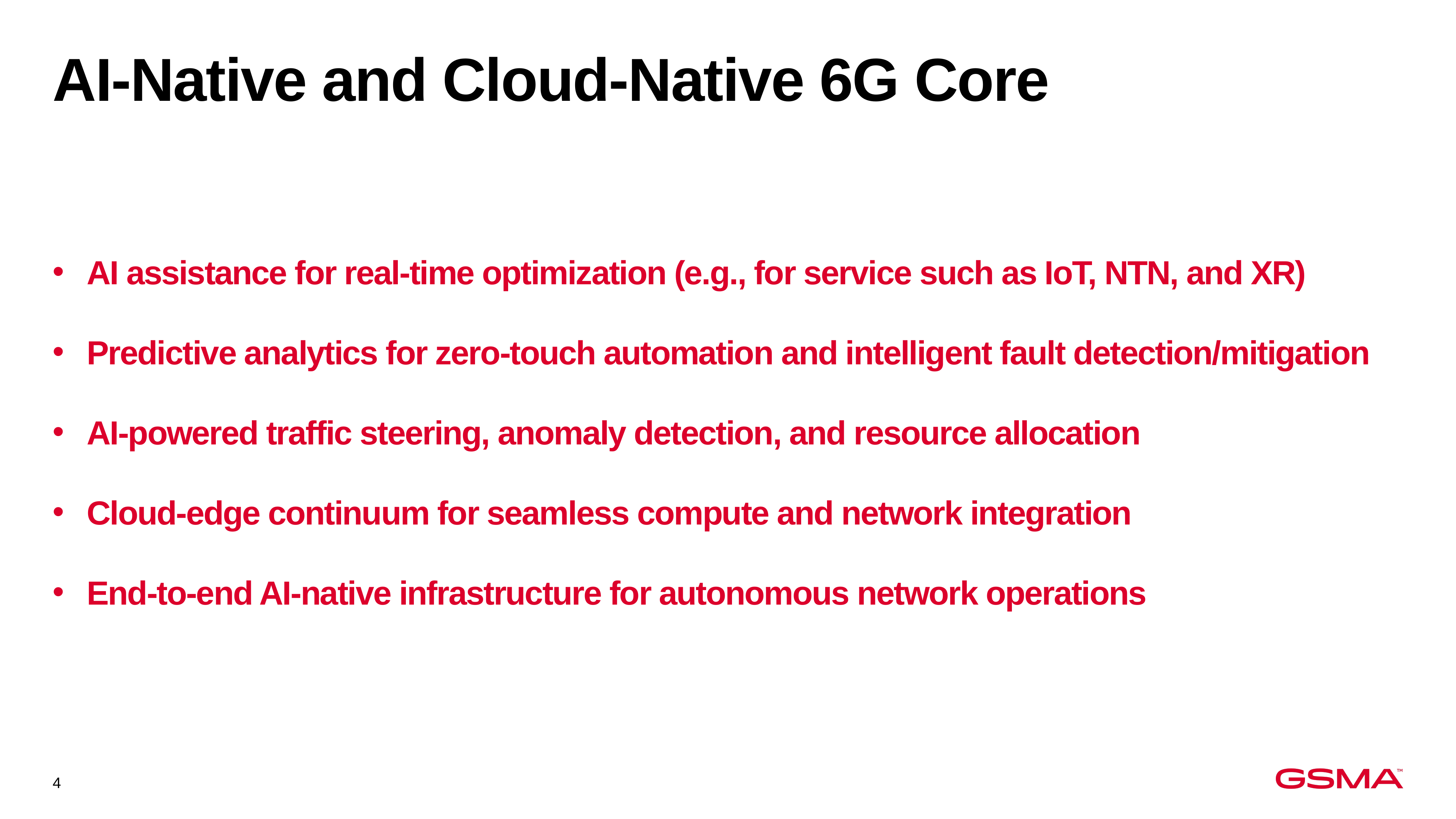

# AI-Native and Cloud-Native 6G Core
AI assistance for real-time optimization (e.g., for service such as IoT, NTN, and XR)
Predictive analytics for zero-touch automation and intelligent fault detection/mitigation
AI-powered traffic steering, anomaly detection, and resource allocation
Cloud-edge continuum for seamless compute and network integration
End-to-end AI-native infrastructure for autonomous network operations
4